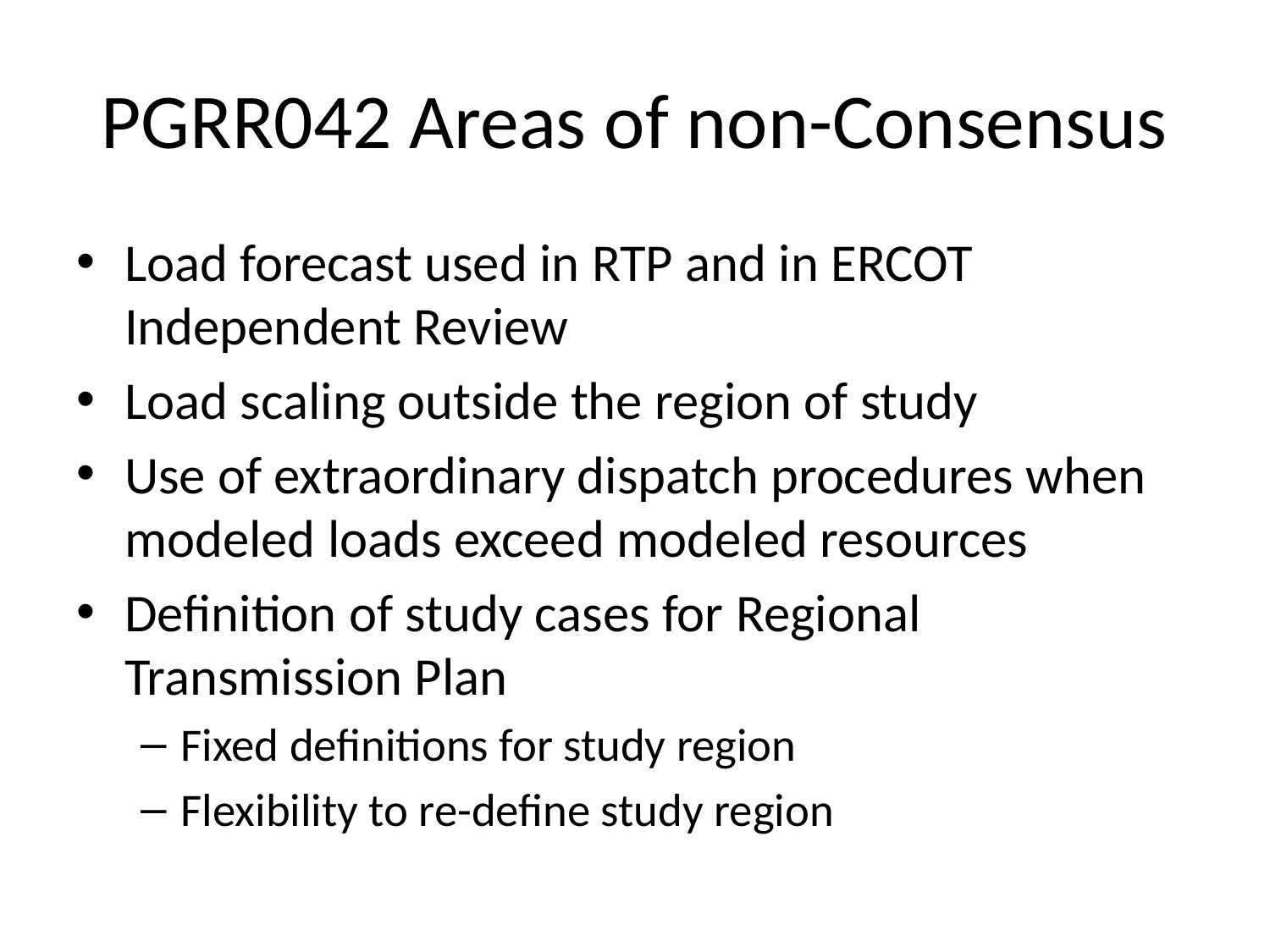

# PGRR042 Areas of non-Consensus
Load forecast used in RTP and in ERCOT Independent Review
Load scaling outside the region of study
Use of extraordinary dispatch procedures when modeled loads exceed modeled resources
Definition of study cases for Regional Transmission Plan
Fixed definitions for study region
Flexibility to re-define study region